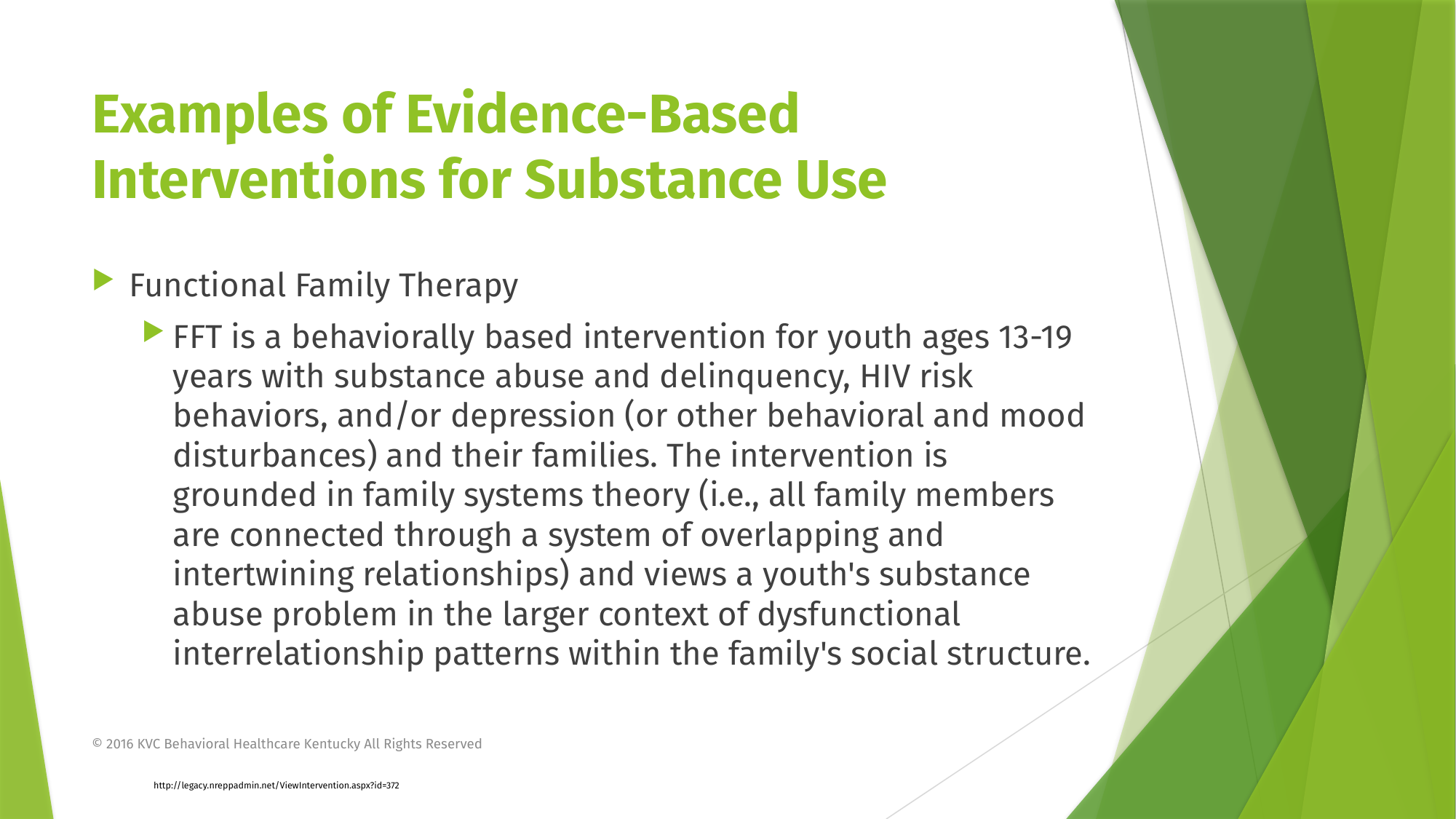

# Examples of Evidence-Based Interventions for Substance Use
Functional Family Therapy
FFT is a behaviorally based intervention for youth ages 13-19 years with substance abuse and delinquency, HIV risk behaviors, and/or depression (or other behavioral and mood disturbances) and their families. The intervention is grounded in family systems theory (i.e., all family members are connected through a system of overlapping and intertwining relationships) and views a youth's substance abuse problem in the larger context of dysfunctional interrelationship patterns within the family's social structure.
© 2016 KVC Behavioral Healthcare Kentucky All Rights Reserved
http://legacy.nreppadmin.net/ViewIntervention.aspx?id=372